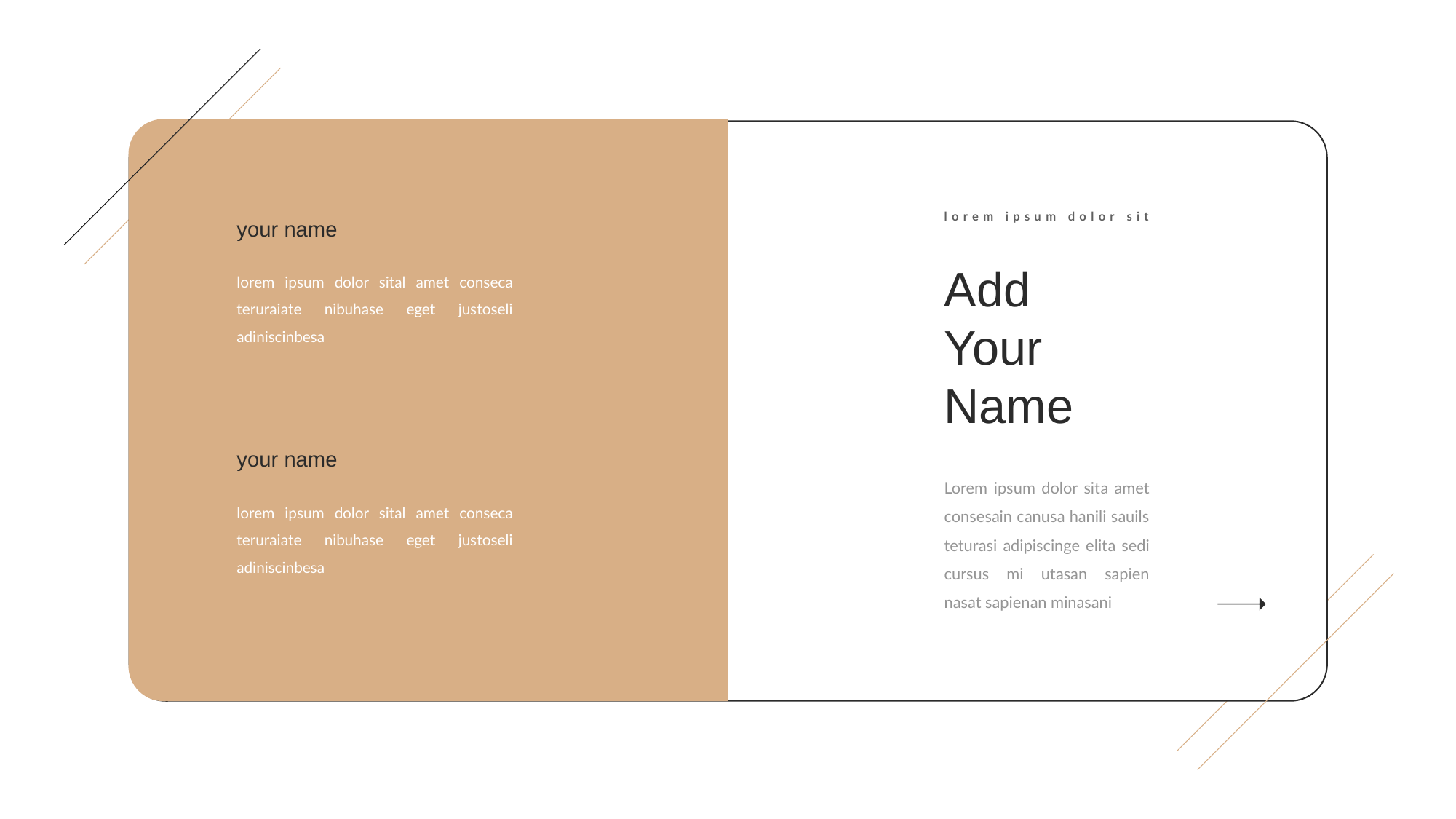

lorem ipsum dolor sit
Add
Your
Name
Lorem ipsum dolor sita amet consesain canusa hanili sauils teturasi adipiscinge elita sedi cursus mi utasan sapien nasat sapienan minasani
your name
lorem ipsum dolor sital amet conseca teruraiate nibuhase eget justoseli adiniscinbesa
your name
lorem ipsum dolor sital amet conseca teruraiate nibuhase eget justoseli adiniscinbesa